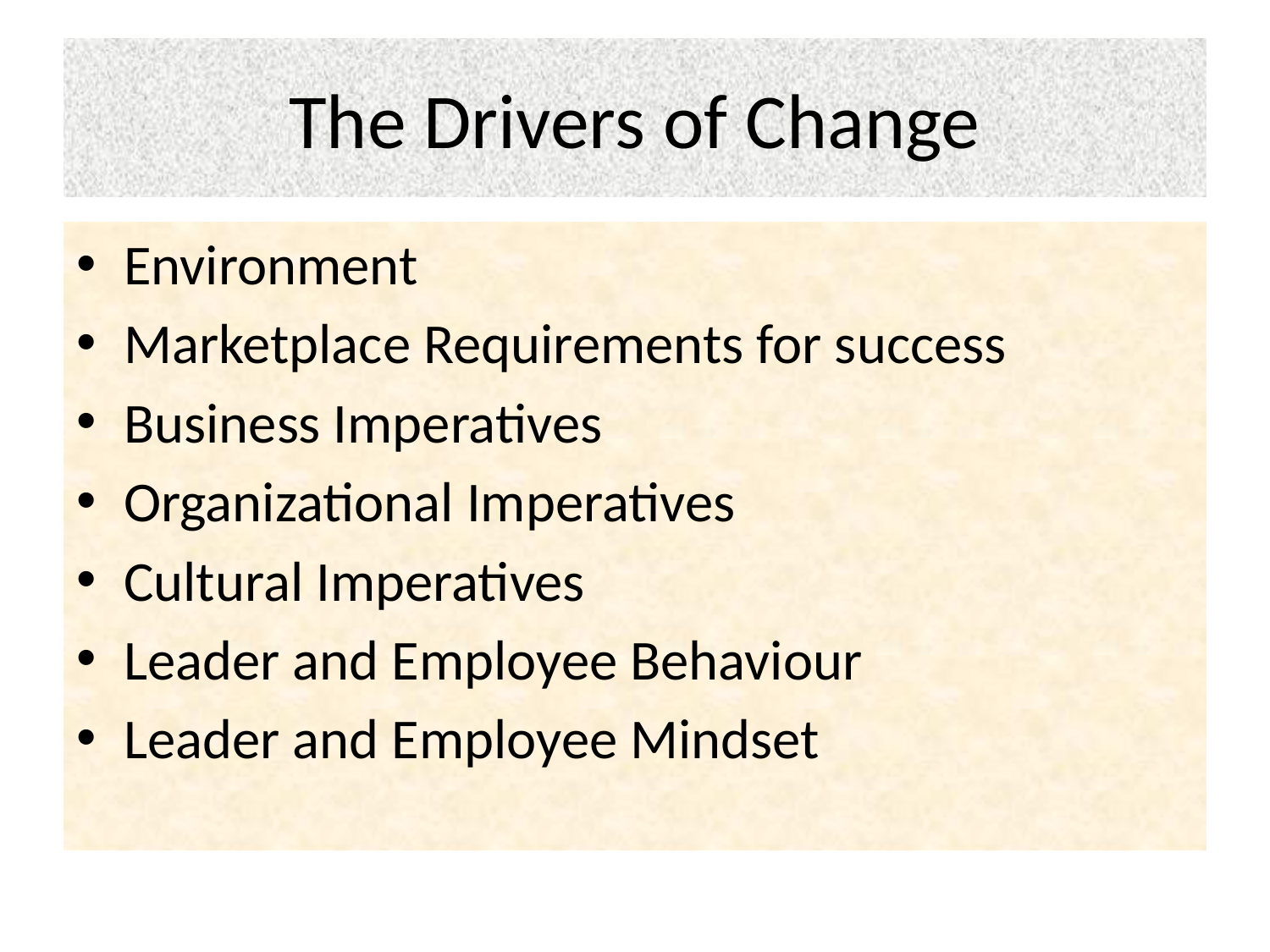

# The Drivers of Change
Environment
Marketplace Requirements for success
Business Imperatives
Organizational Imperatives
Cultural Imperatives
Leader and Employee Behaviour
Leader and Employee Mindset